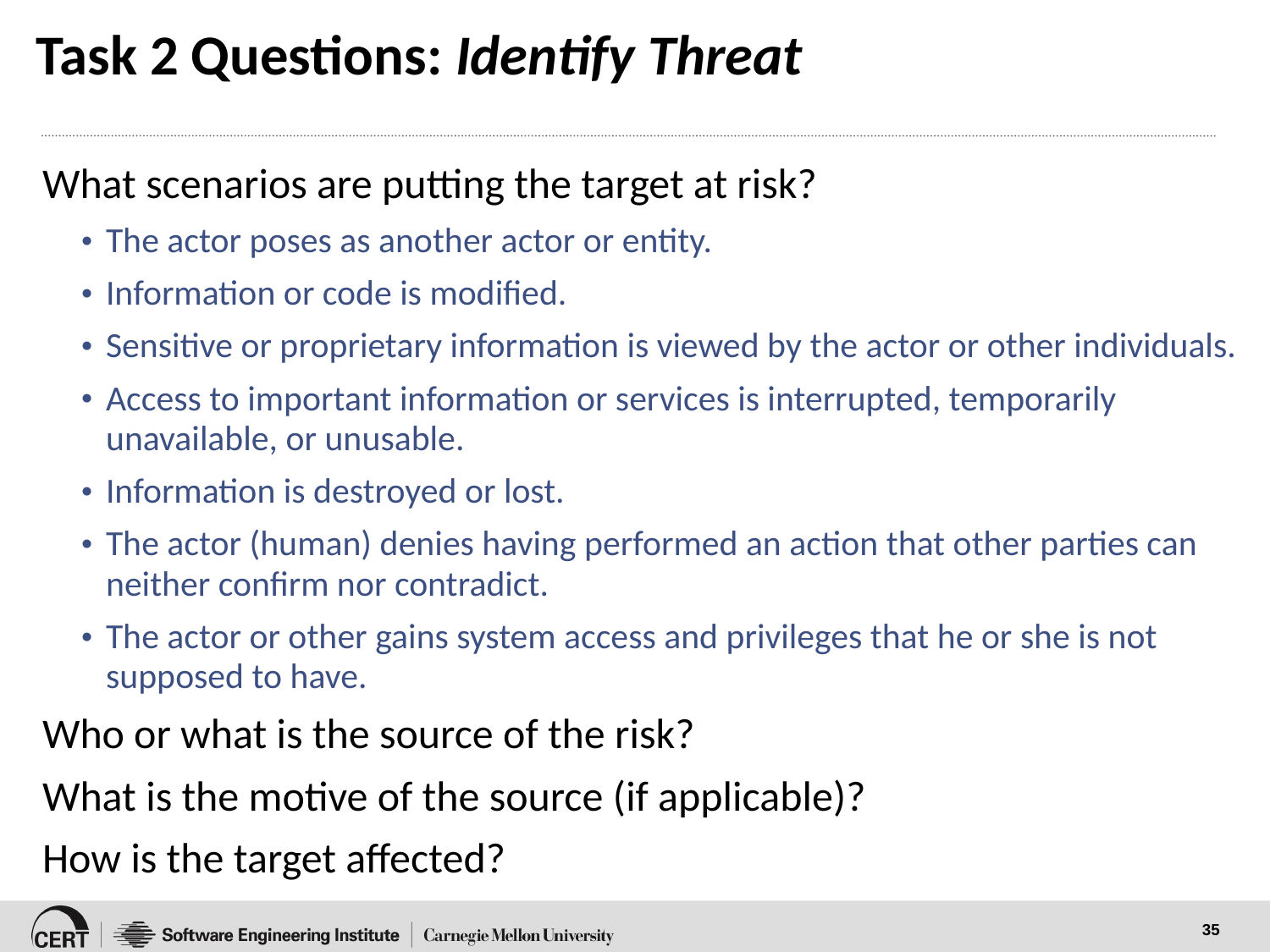

# Task 2 Questions: Identify Threat
What scenarios are putting the target at risk?
The actor poses as another actor or entity.
Information or code is modified.
Sensitive or proprietary information is viewed by the actor or other individuals.
Access to important information or services is interrupted, temporarily unavailable, or unusable.
Information is destroyed or lost.
The actor (human) denies having performed an action that other parties can neither confirm nor contradict.
The actor or other gains system access and privileges that he or she is not supposed to have.
Who or what is the source of the risk?
What is the motive of the source (if applicable)?
How is the target affected?